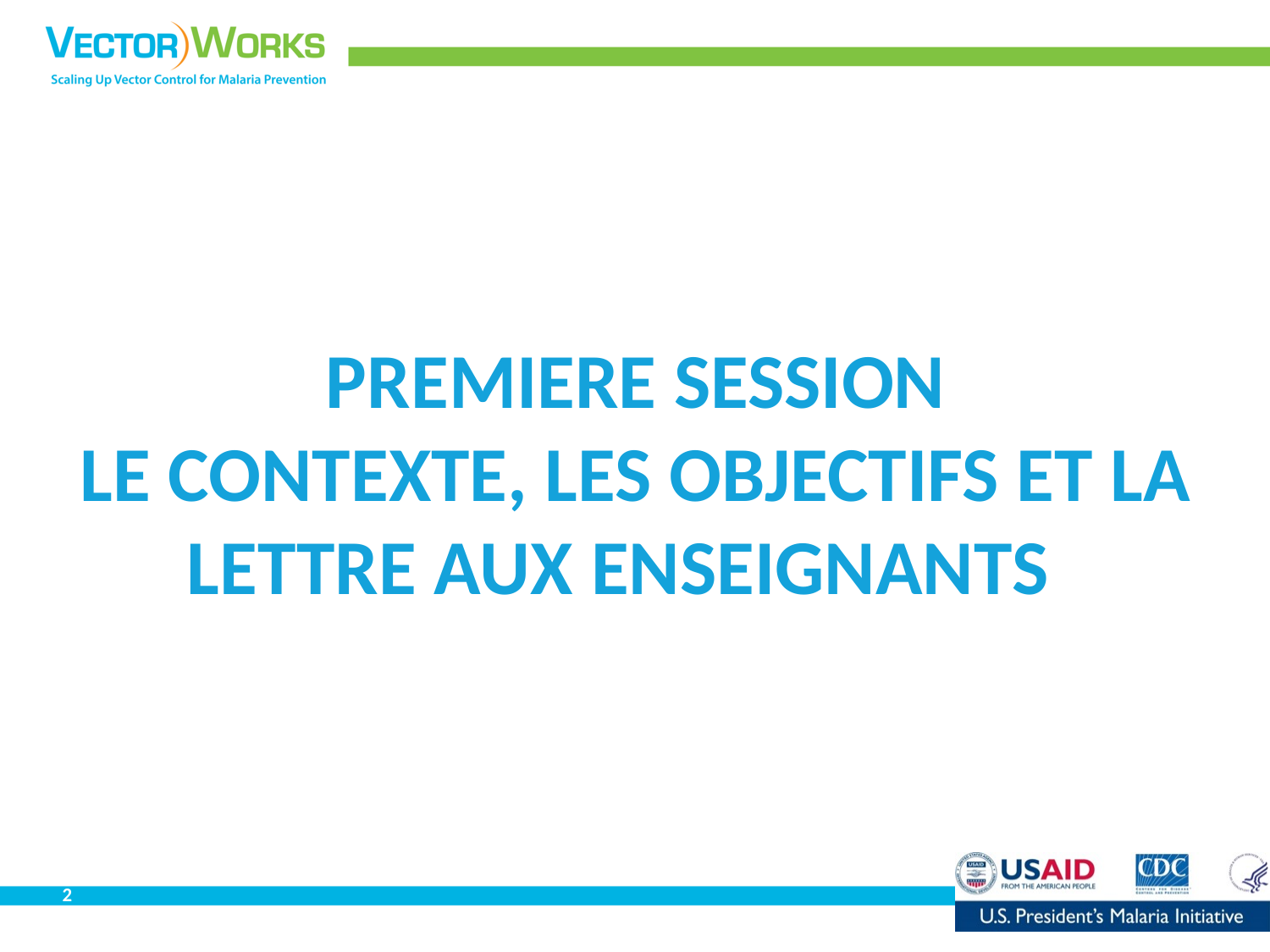

# PREMIERE SESSION LE CONTEXTE, LES OBJECTIFS ET LA LETTRE AUX ENSEIGNANTS
2